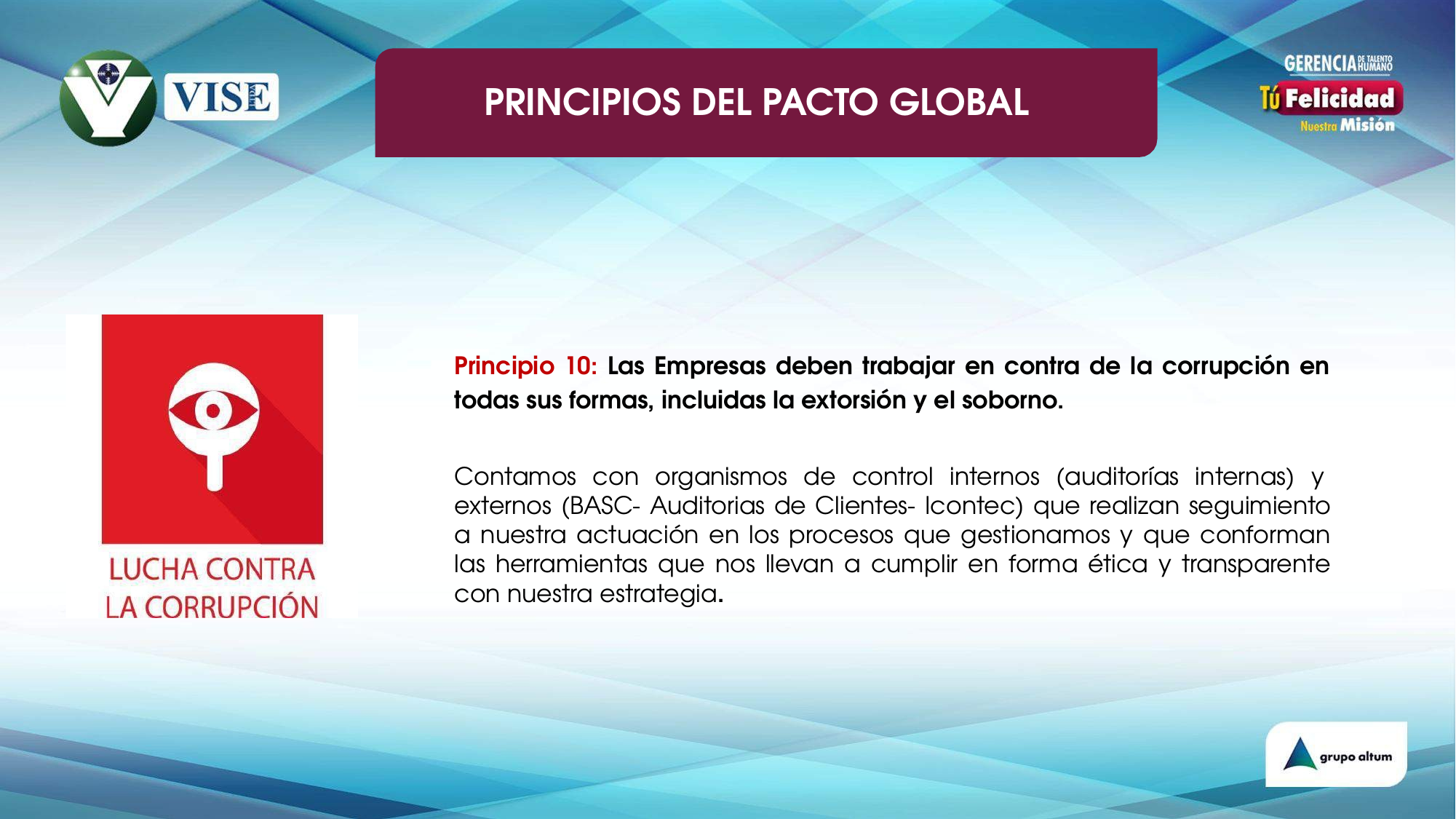

# PRINCIPIOS DEL PACTO GLOBAL
Principio 10: Las Empresas deben trabajar en contra de la corrupción en  todas sus formas, incluidas la extorsión y el soborno.

Contamos con organismos de control internos (auditorías internas) y  externos (BASC- Auditorias de Clientes- Icontec) que realizan seguimiento  a nuestra actuación en los procesos que gestionamos y que conforman  las herramientas que nos llevan a cumplir en forma ética y transparente  con nuestra estrategia.